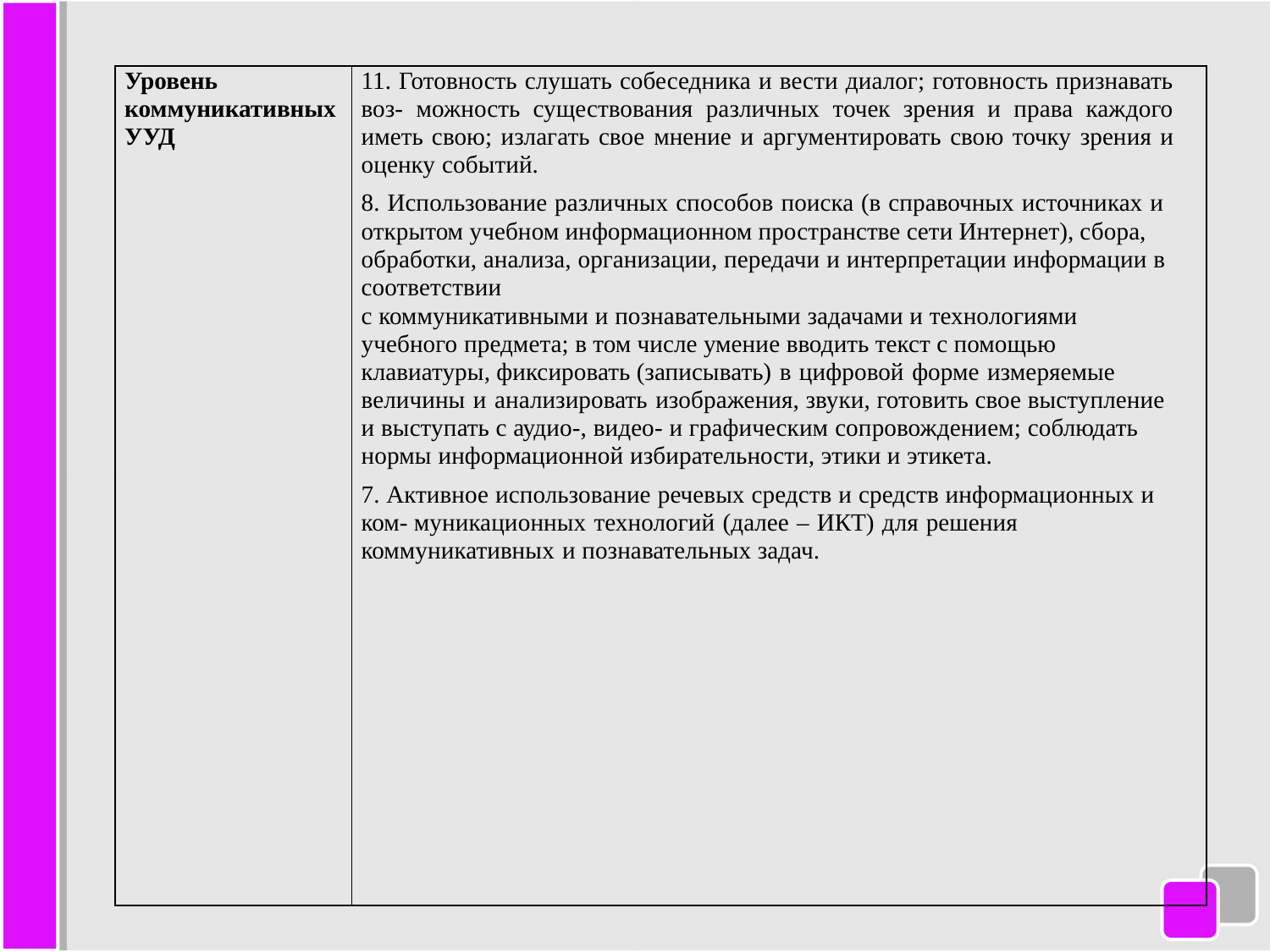

#
| Уровень коммуникативных УУД | 11. Готовность слушать собеседника и вести диалог; готовность признавать воз- можность существования различных точек зрения и права каждого иметь свою; излагать свое мнение и аргументировать свою точку зрения и оценку событий. 8. Использование различных способов поиска (в справочных источниках и открытом учебном информационном пространстве сети Интернет), сбора, обработки, анализа, организации, передачи и интерпретации информации в соответствии с коммуникативными и познавательными задачами и технологиями учебного предмета; в том числе умение вводить текст с помощью клавиатуры, фиксировать (записывать) в цифровой форме измеряемые величины и анализировать изображения, звуки, готовить свое выступление и выступать с аудио-, видео- и графическим сопровождением; соблюдать нормы информационной избирательности, этики и этикета. 7. Активное использование речевых средств и средств информационных и ком- муникационных технологий (далее – ИКТ) для решения коммуникативных и познавательных задач. |
| --- | --- |